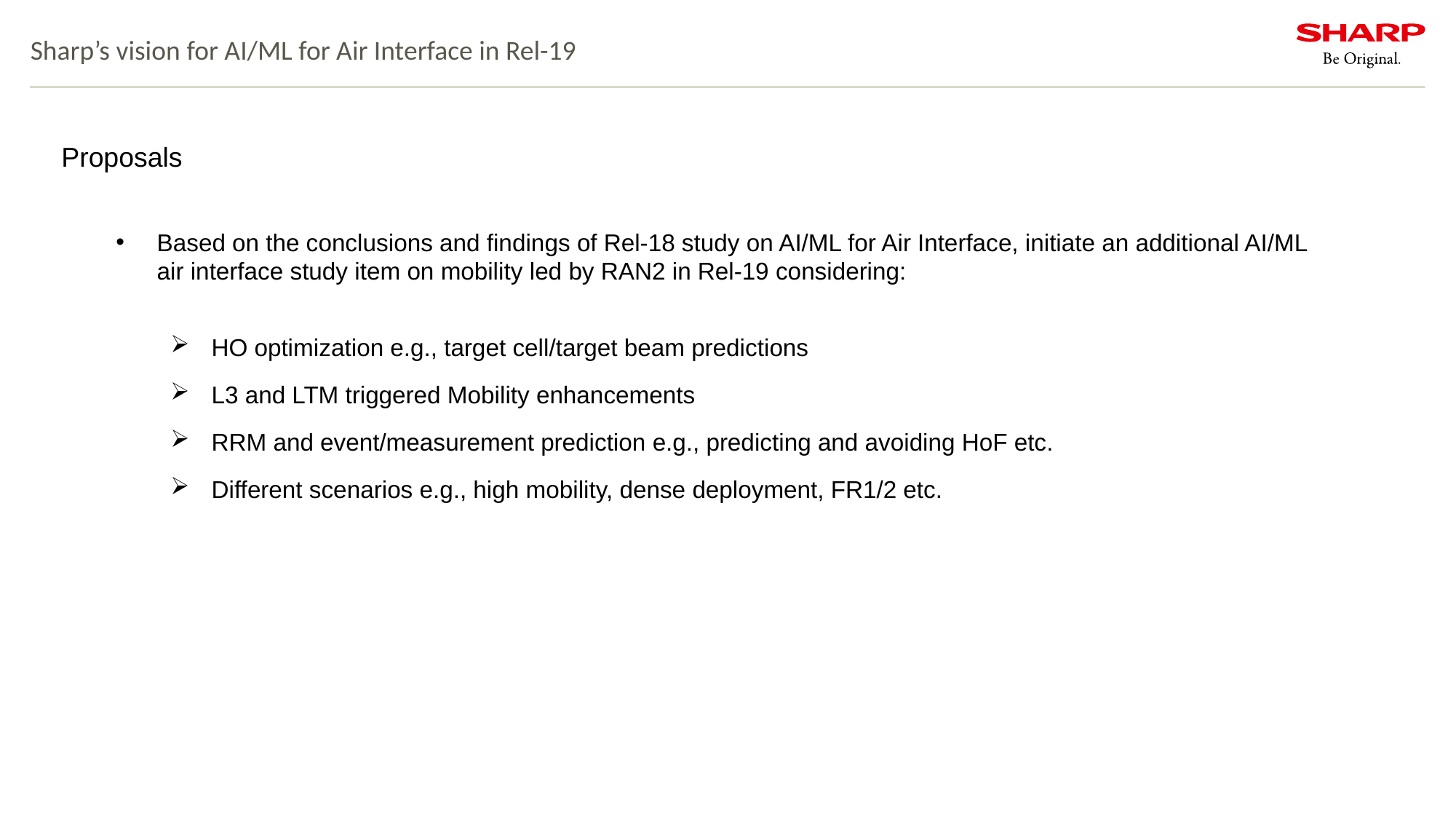

# Sharp’s vision for AI/ML for Air Interface in Rel-19
Proposals

Based on the conclusions and findings of Rel-18 study on AI/ML for Air Interface, initiate an additional AI/ML air interface study item on mobility led by RAN2 in Rel-19 considering:

HO optimization e.g., target cell/target beam predictions
L3 and LTM triggered Mobility enhancements
RRM and event/measurement prediction e.g., predicting and avoiding HoF etc.
Different scenarios e.g., high mobility, dense deployment, FR1/2 etc.

rescue worker